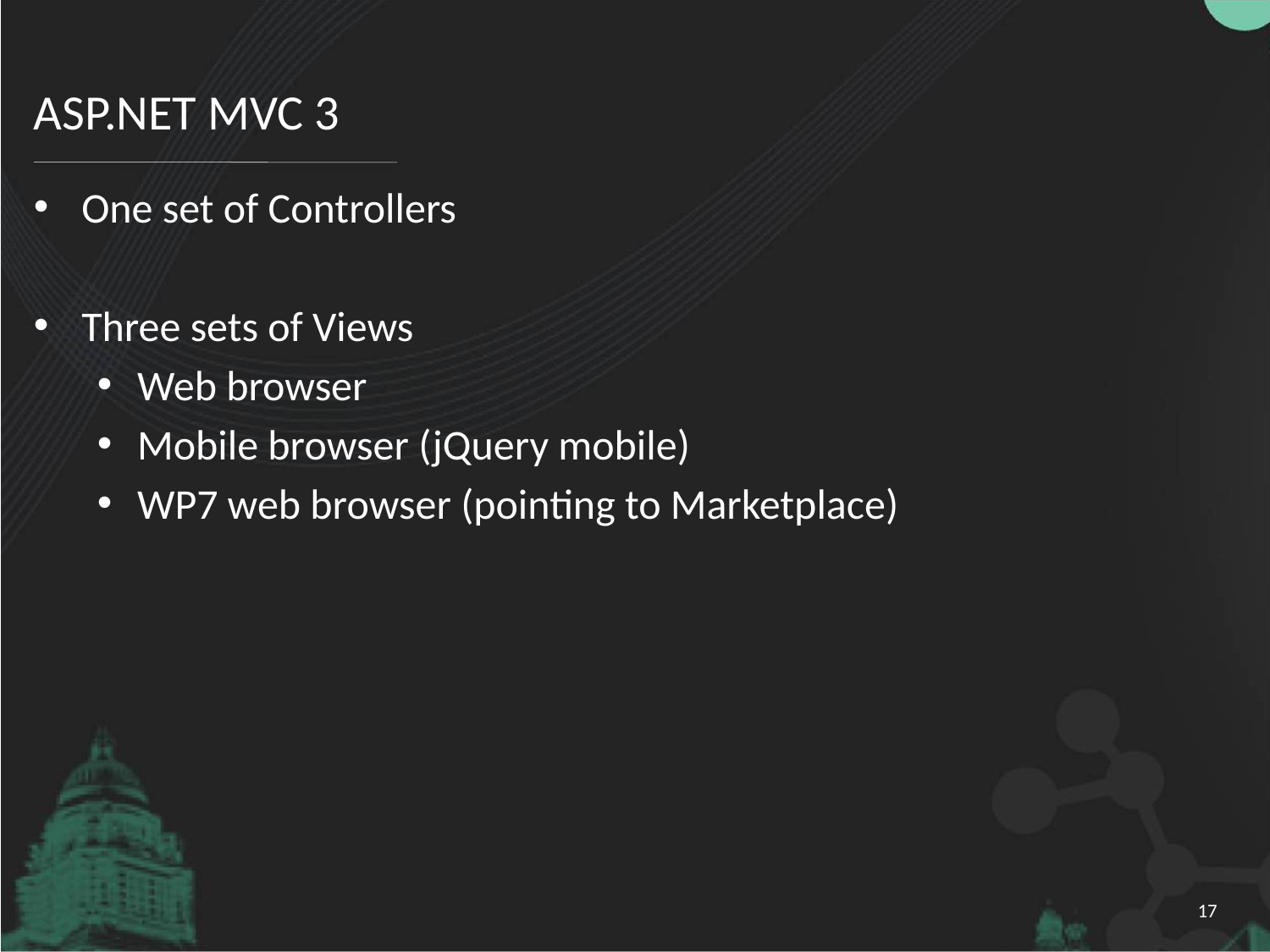

# ASP.NET MVC 3
One set of Controllers

Three sets of Views
Web browser
Mobile browser (jQuery mobile)
WP7 web browser (pointing to Marketplace)
17